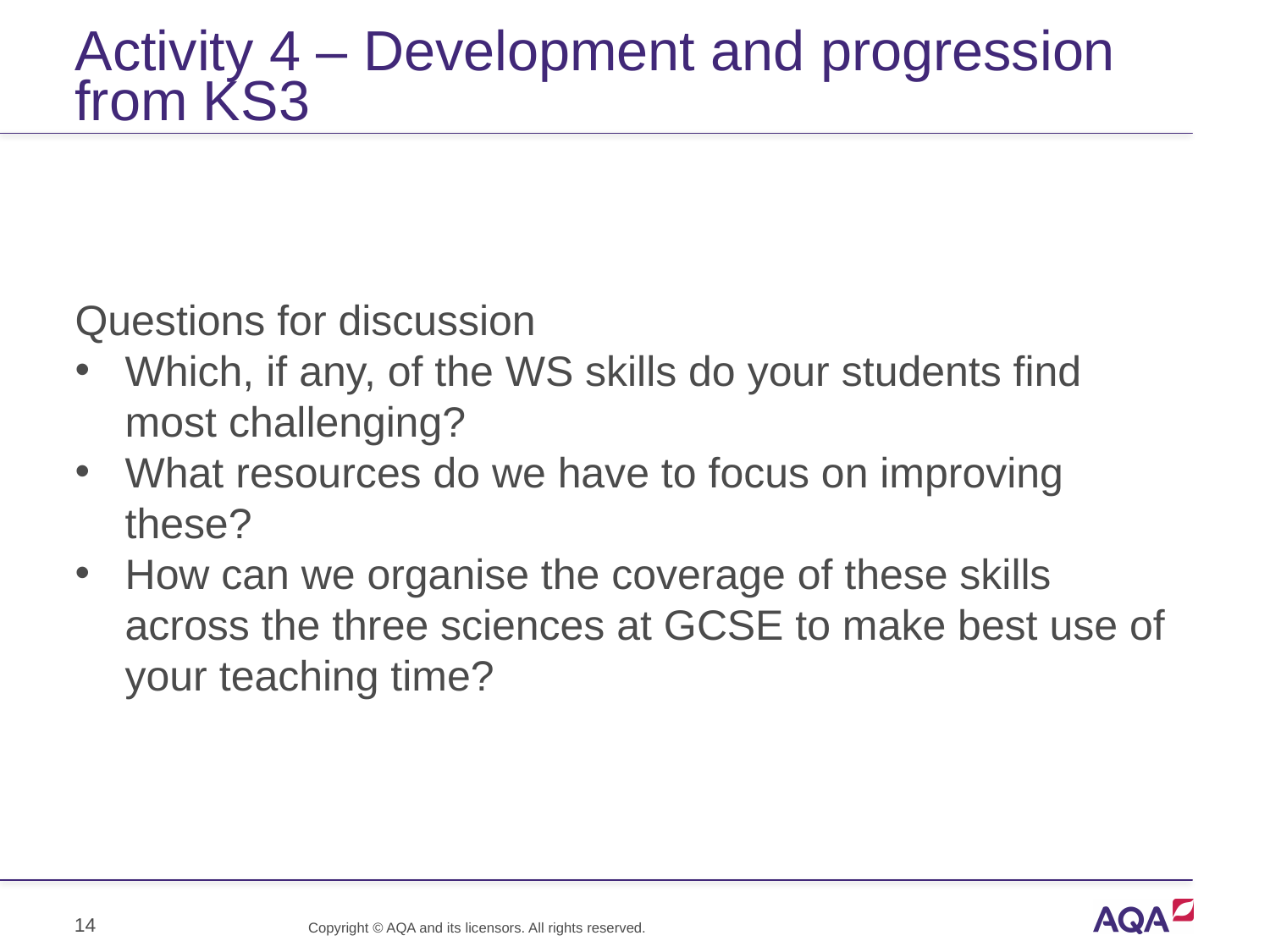

# Activity 4 – Development and progression from KS3
Questions for discussion
Which, if any, of the WS skills do your students find most challenging?
What resources do we have to focus on improving these?
How can we organise the coverage of these skills across the three sciences at GCSE to make best use of your teaching time?

14
Copyright © AQA and its licensors. All rights reserved.